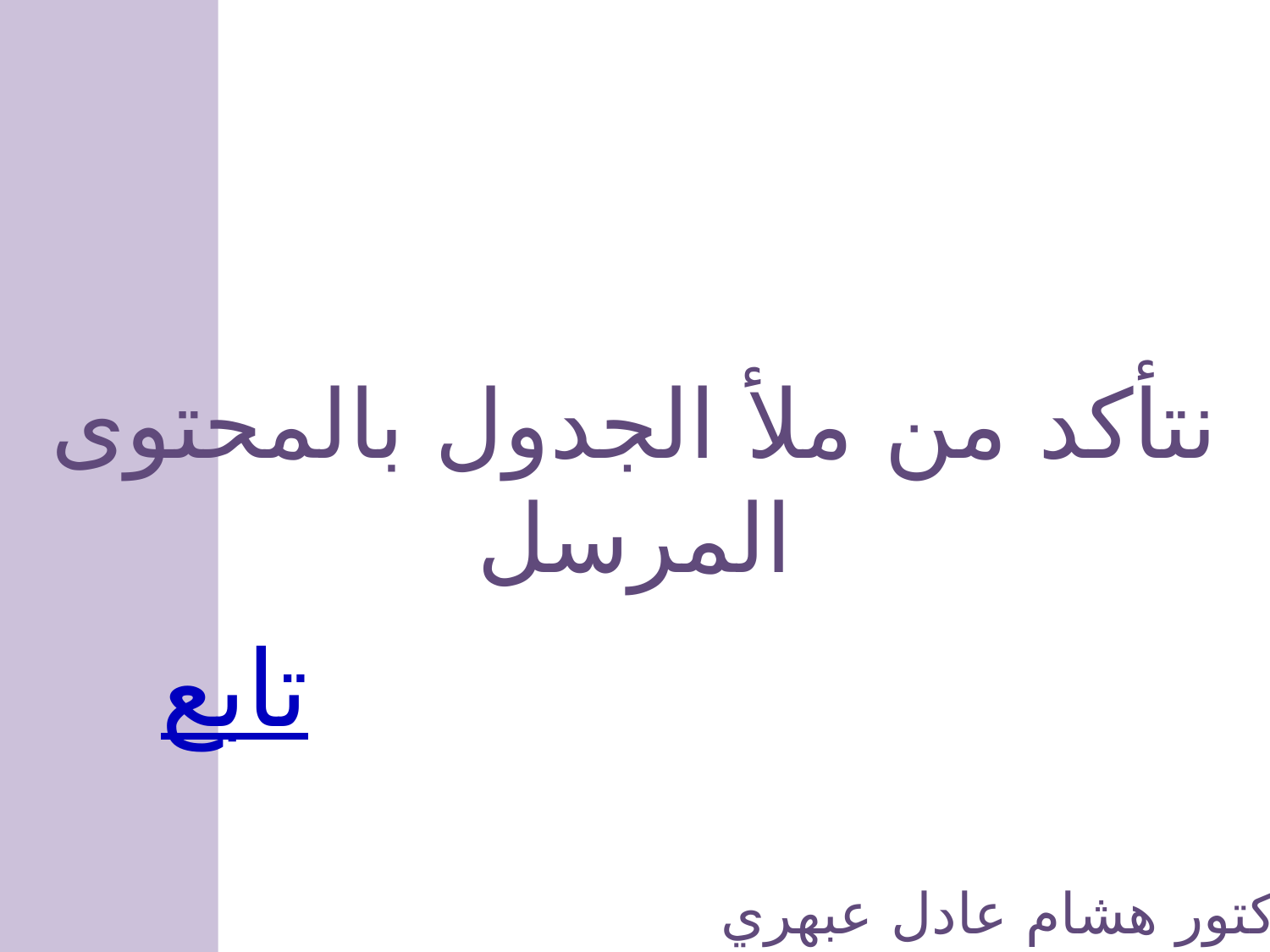

نتأكد من ملأ الجدول بالمحتوى المرسل
تابع
الدكتور هشام عادل عبهري